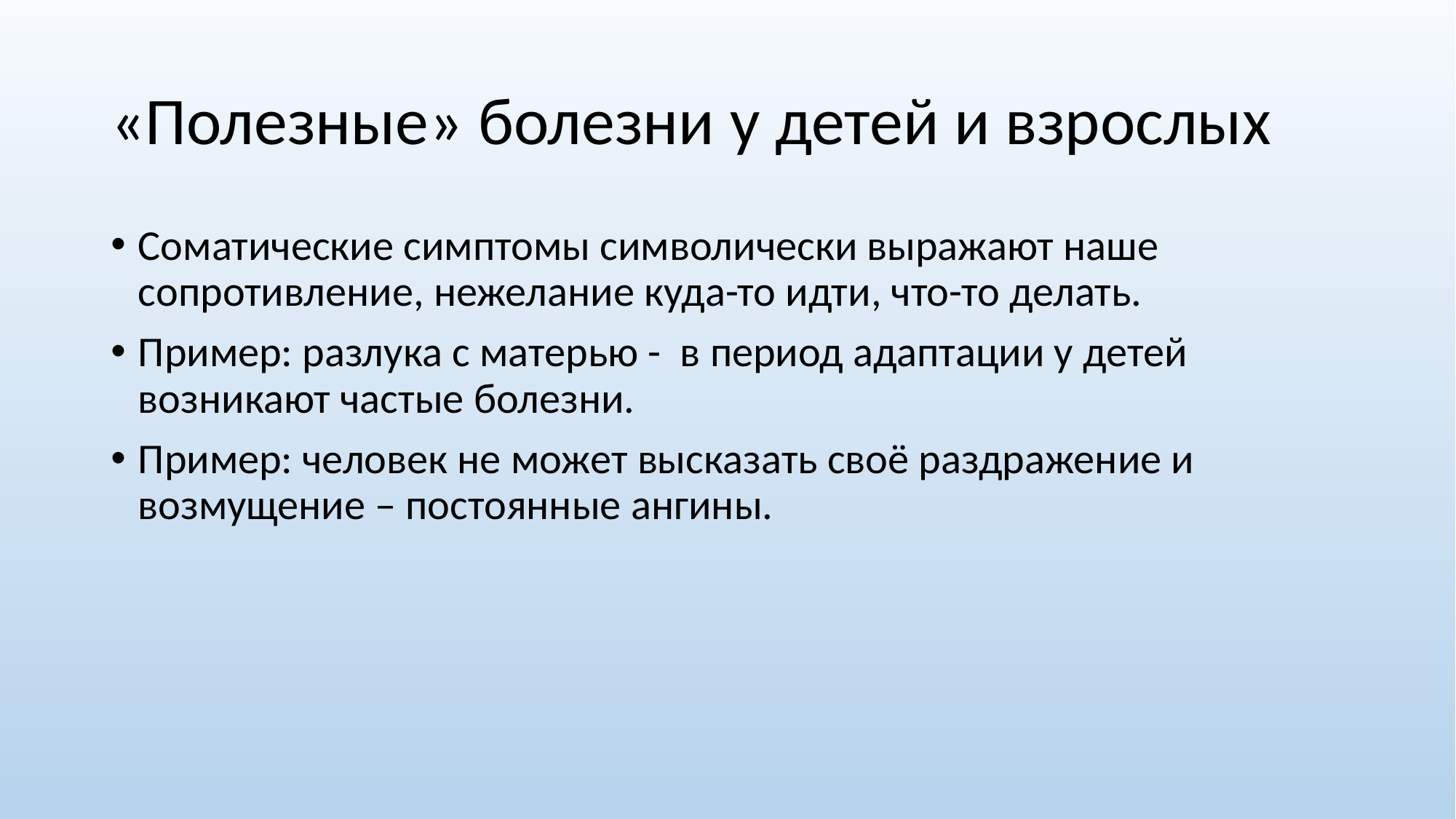

# «Полезные» болезни у детей и взрослых
Соматические симптомы символически выражают наше сопротивление, нежелание куда-то идти, что-то делать.
Пример: разлука с матерью -  в период адаптации у детей возникают частые болезни.
Пример: человек не может высказать своё раздражение и возмущение – постоянные ангины.